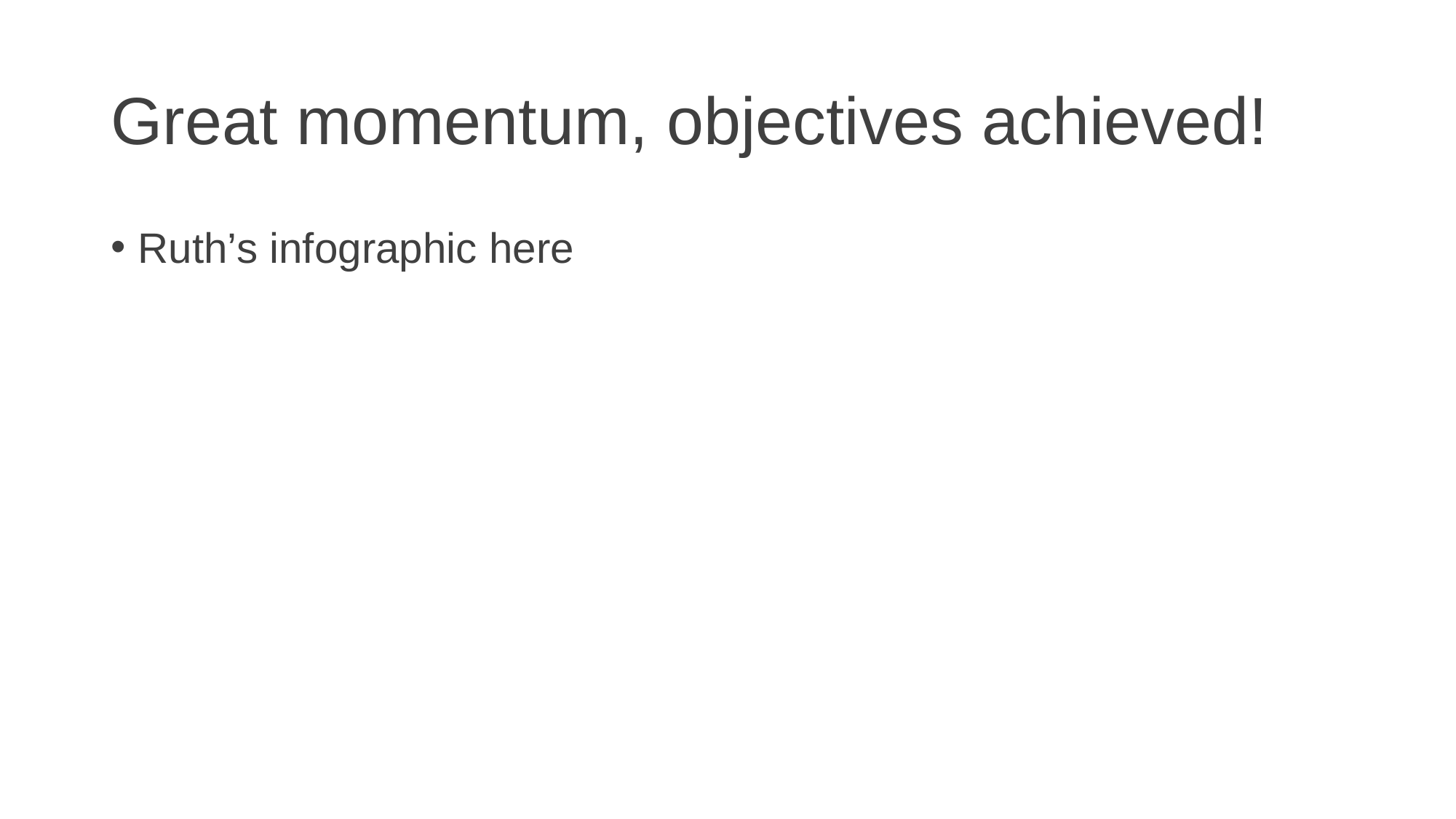

# Great momentum, objectives achieved!
Ruth’s infographic here